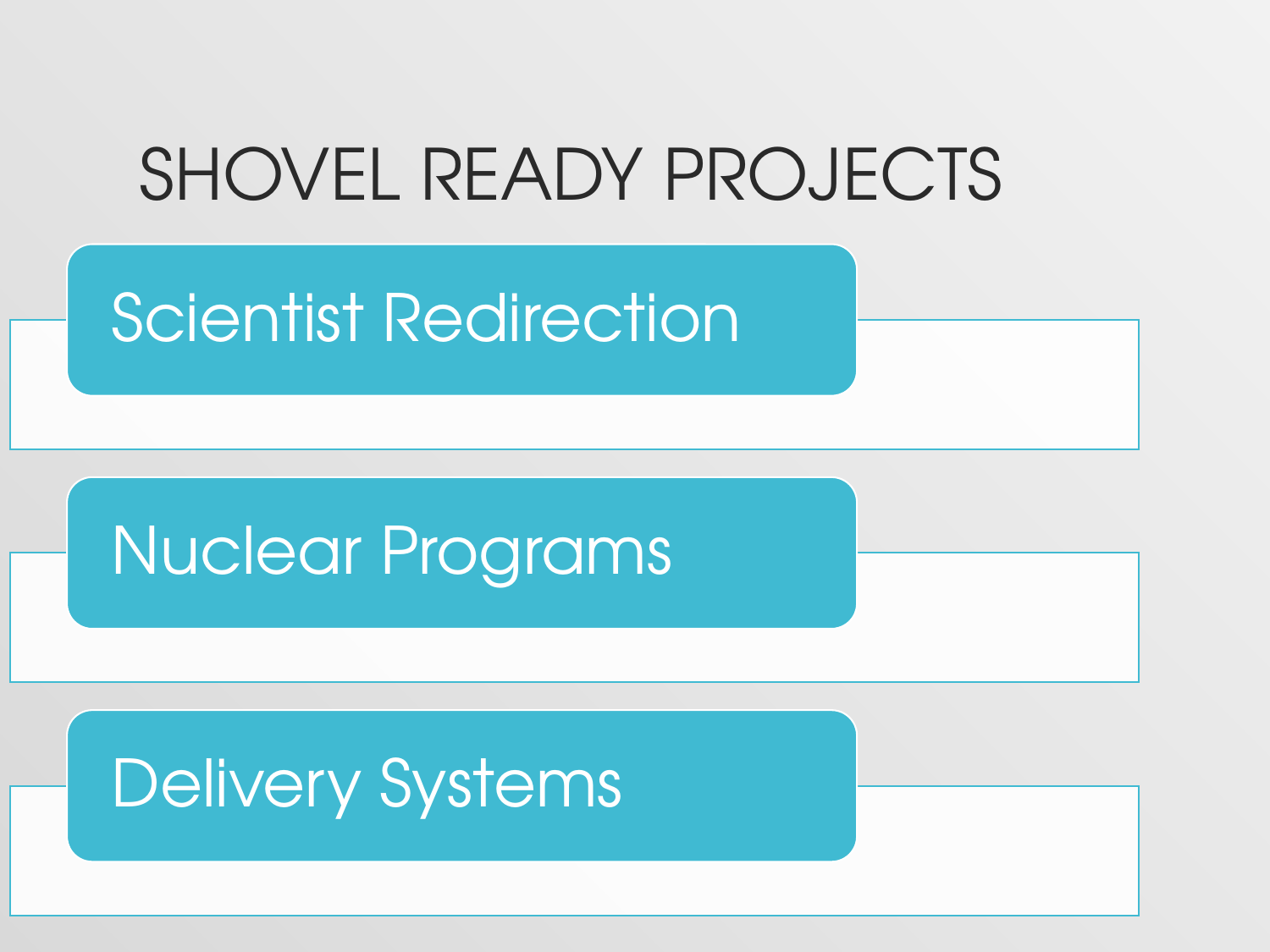

# shovel ready projects
Scientist Redirection
Nuclear Programs
Delivery Systems